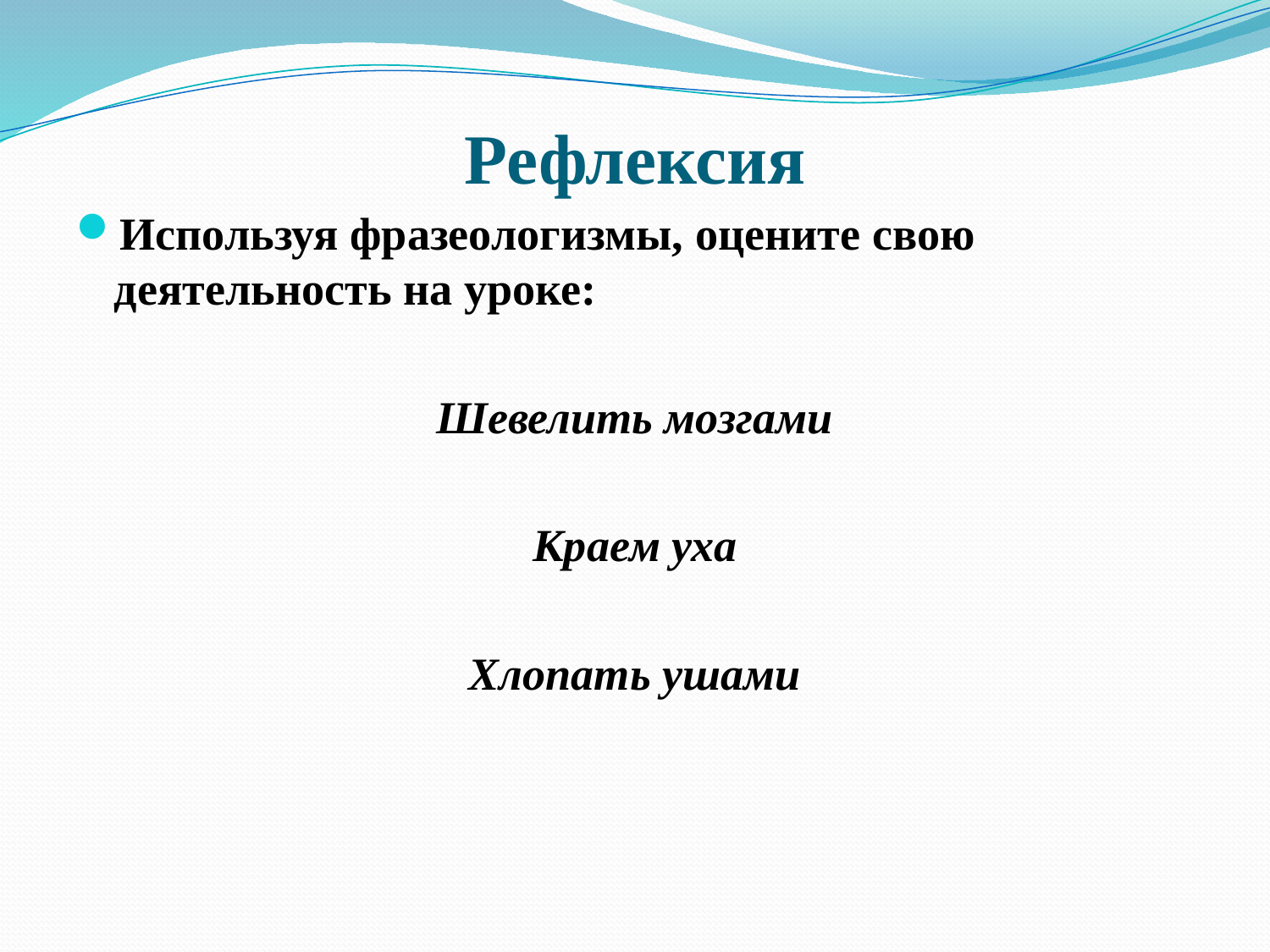

# Рефлексия
Используя фразеологизмы, оцените свою деятельность на уроке:

Шевелить мозгами

Краем уха

Хлопать ушами